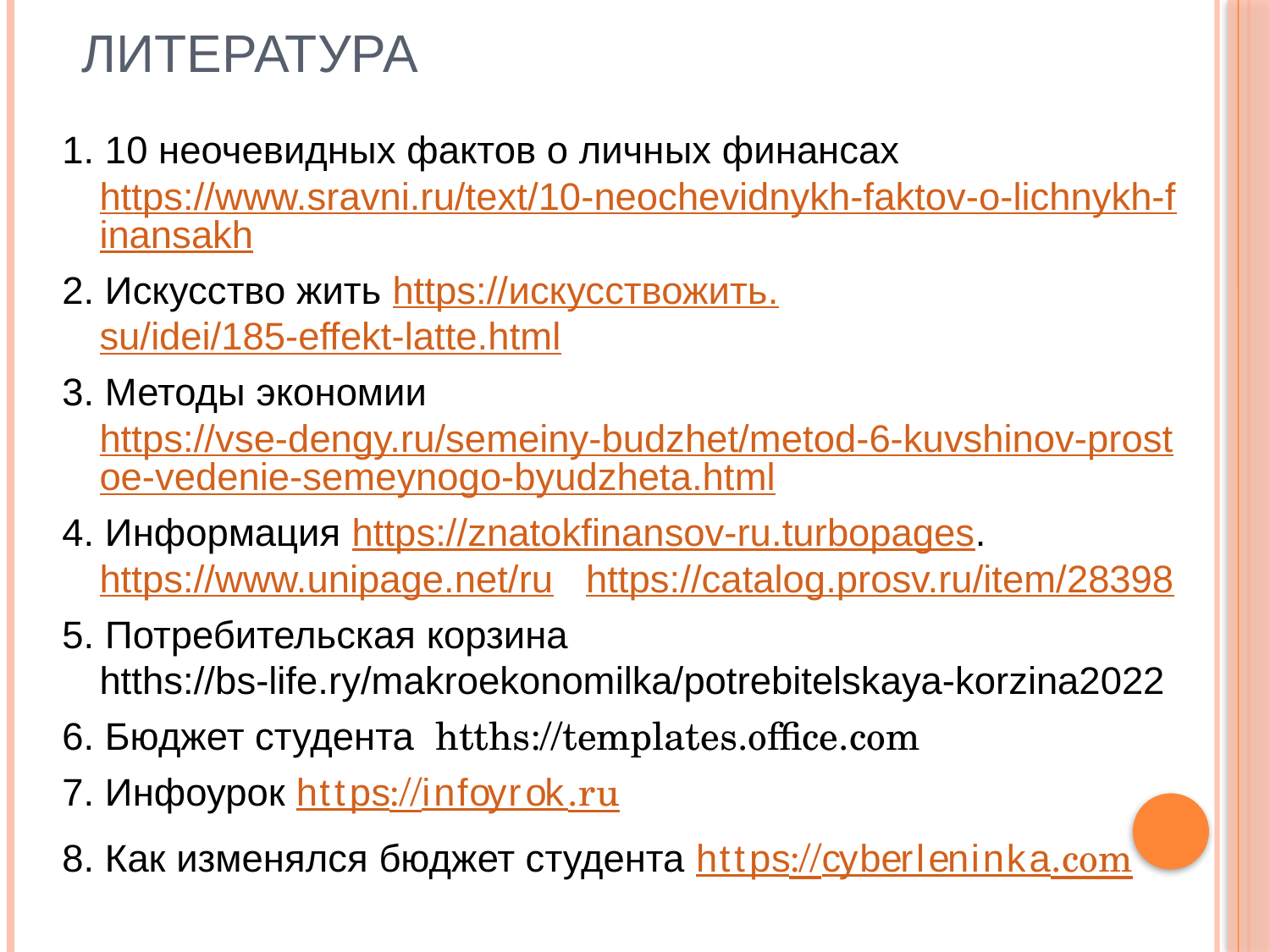

# Литература
1. 10 неочевидных фактов о личных финансах https://www.sravni.ru/text/10-neochevidnykh-faktov-o-lichnykh-finansakh
2. Искусство жить https://искусствожить.su/idei/185-effekt-latte.html
3. Методы экономии https://vse-dengy.ru/semeiny-budzhet/metod-6-kuvshinov-prostoe-vedenie-semeynogo-byudzheta.html
4. Информация https://znatokfinansov-ru.turbopages. https://www.unipage.net/ru   https://catalog.prosv.ru/item/28398
5. Потребительская корзина htths://bs-life.ry/makroekonomilka/potrebitelskaya-korzina2022
6. Бюджет студента  htths://templates.office.com
7. Инфоурок https://infoyrok.ru
8. Как изменялся бюджет студента https://cyberleninka.com